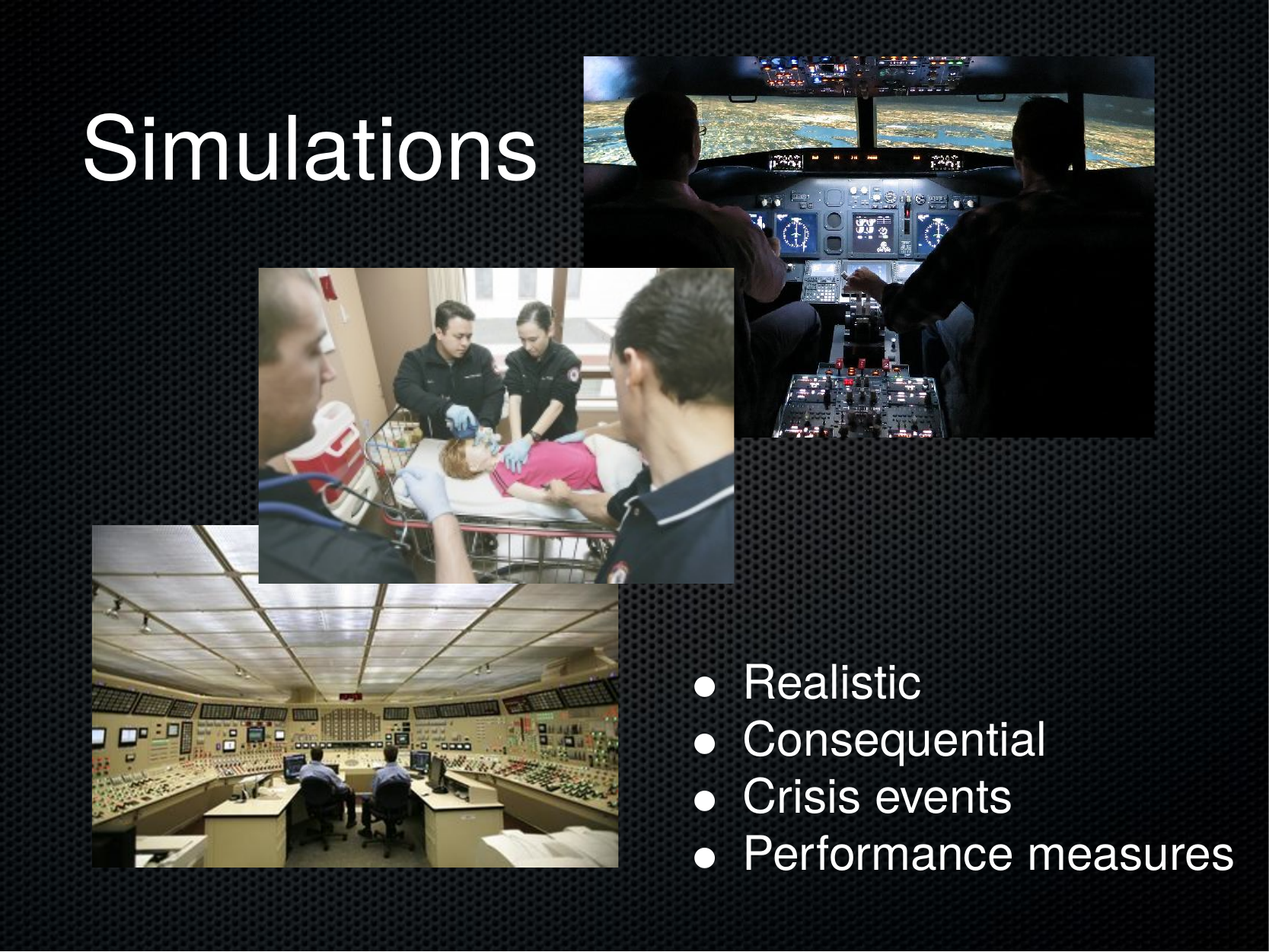

# Simulations

Realistic
Consequential
Crisis events
Performance measures